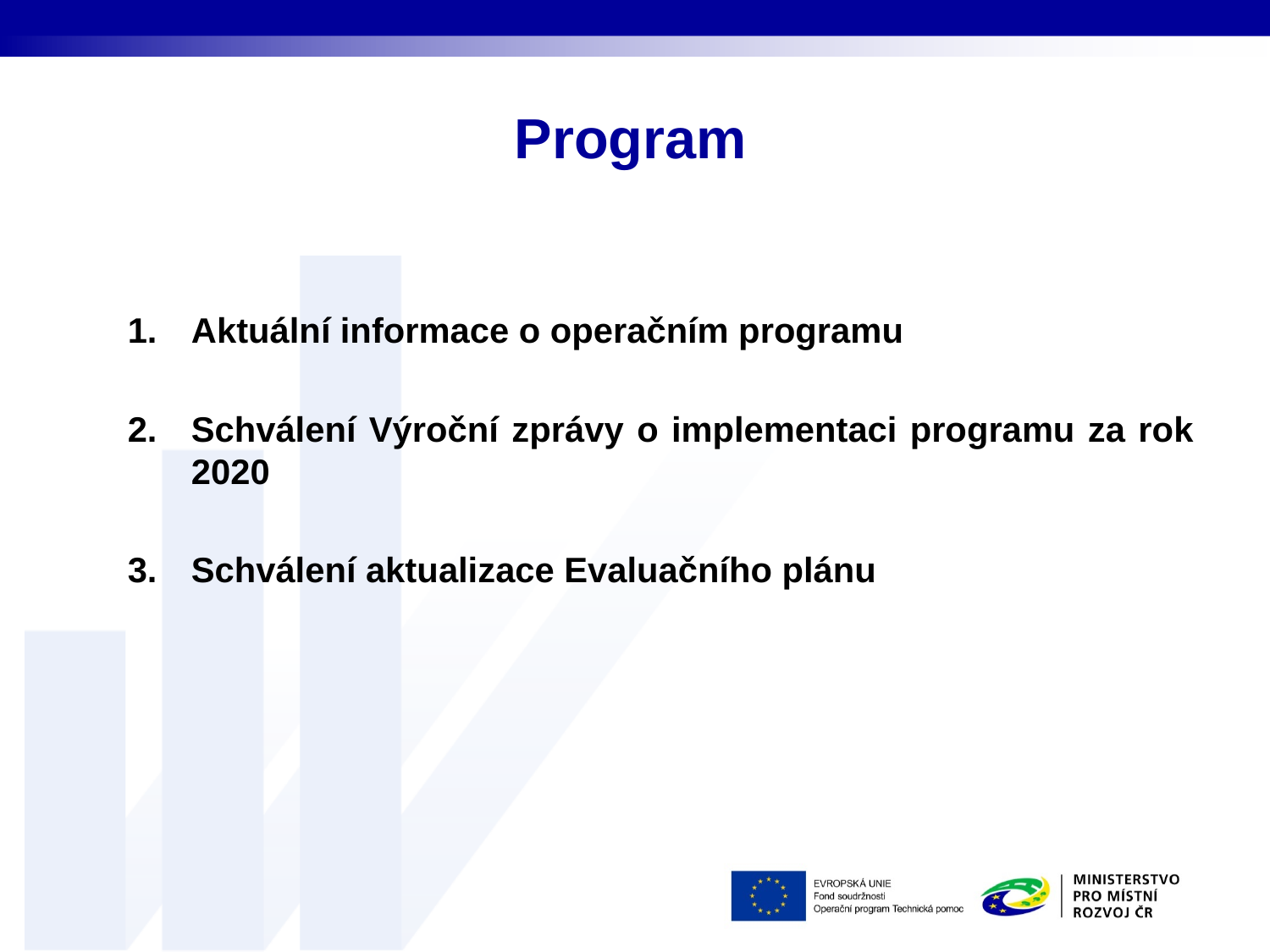

# Program

Aktuální informace o operačním programu

Schválení Výroční zprávy o implementaci programu za rok 2020

Schválení aktualizace Evaluačního plánu